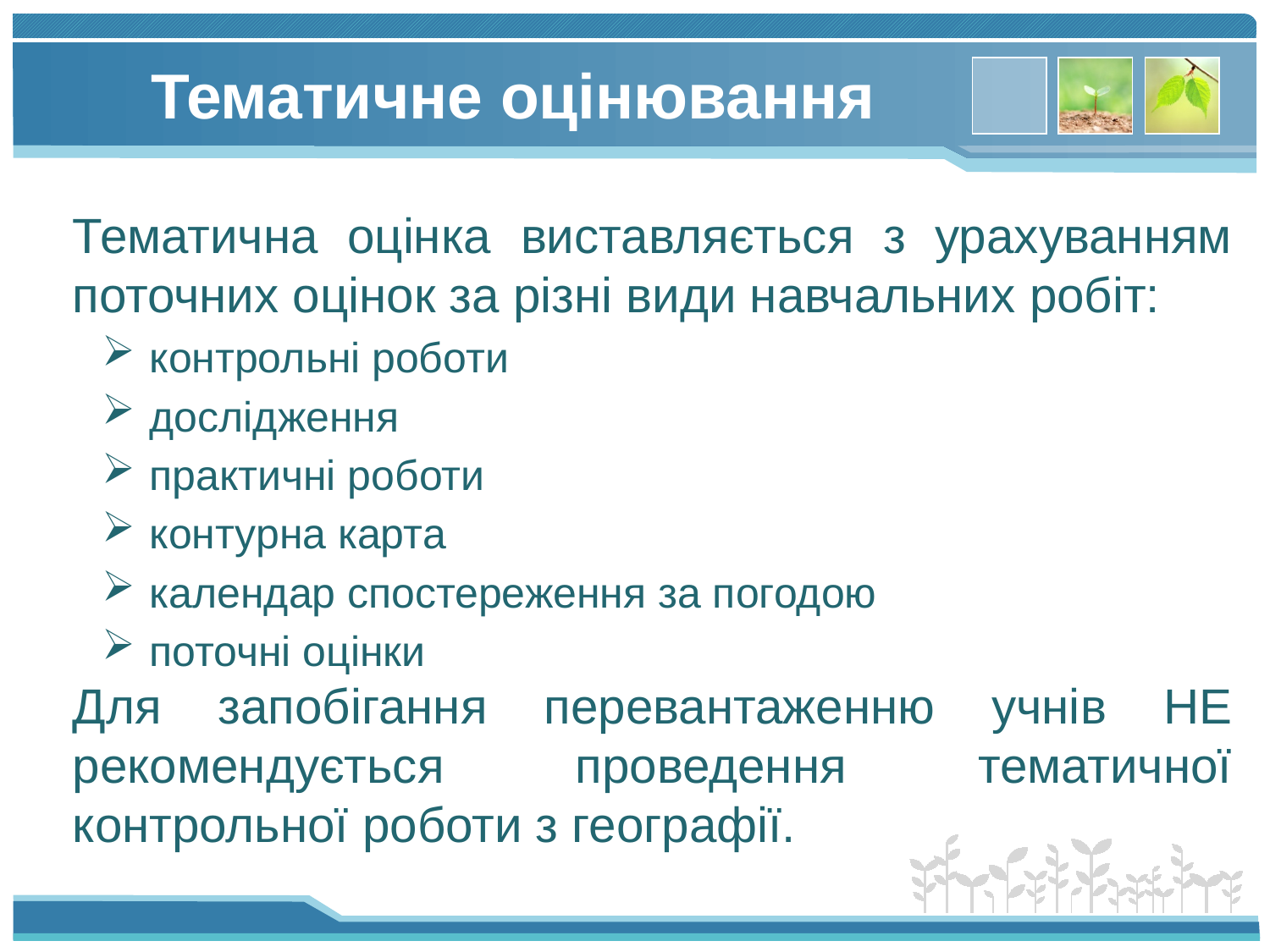

Тематична оцінка виставляється з урахуванням поточних оцінок за різні види навчальних робіт:
контрольні роботи
дослідження
практичні роботи
контурна карта
календар спостереження за погодою
поточні оцінки
Для запобігання перевантаженню учнів НЕ рекомендується проведення тематичної контрольної роботи з географії.
# Тематичне оцінювання